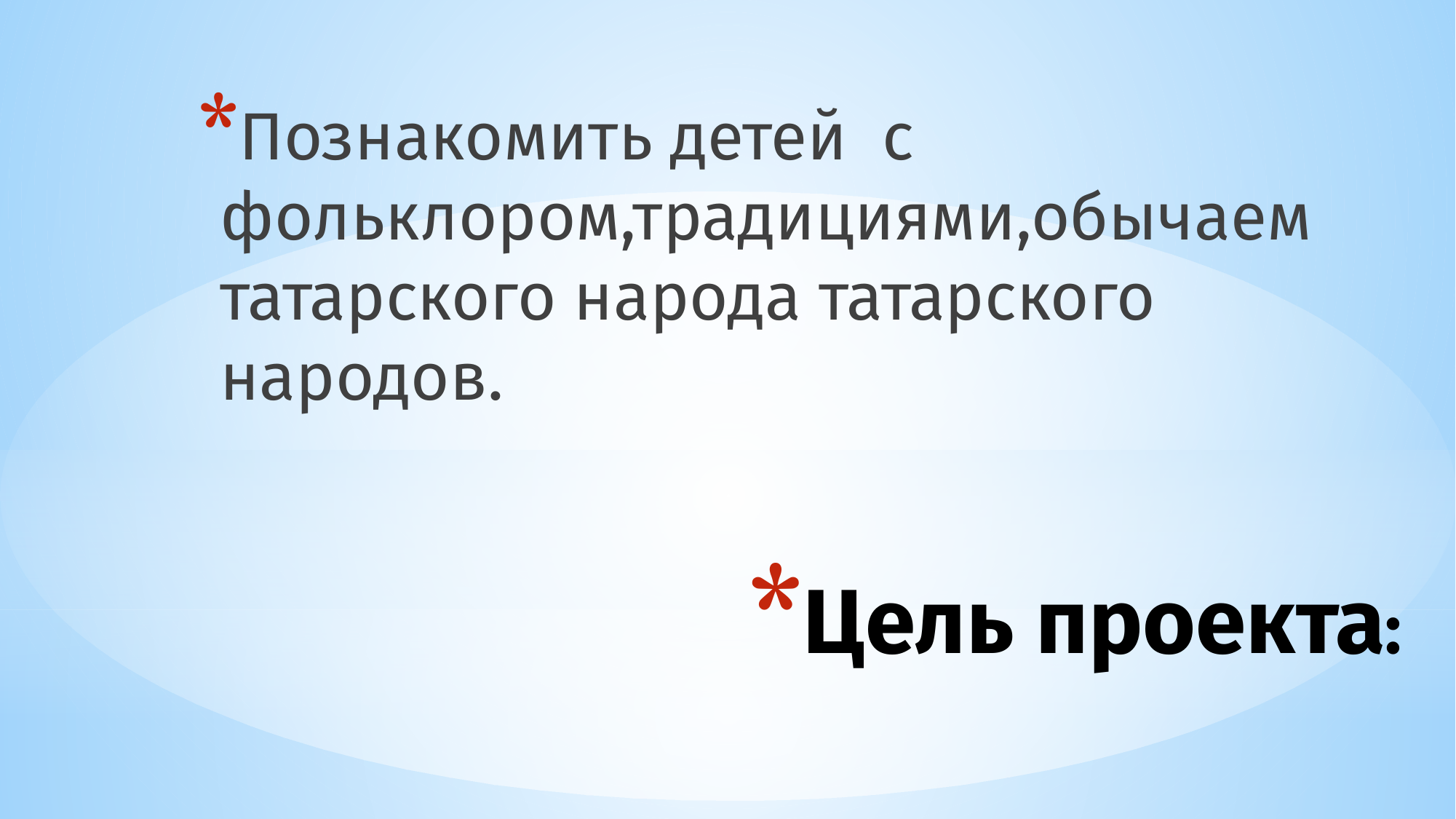

Познакомить детей  с фольклором,традициями,обычаем татарского народа татарского народов.
# Цель проекта: